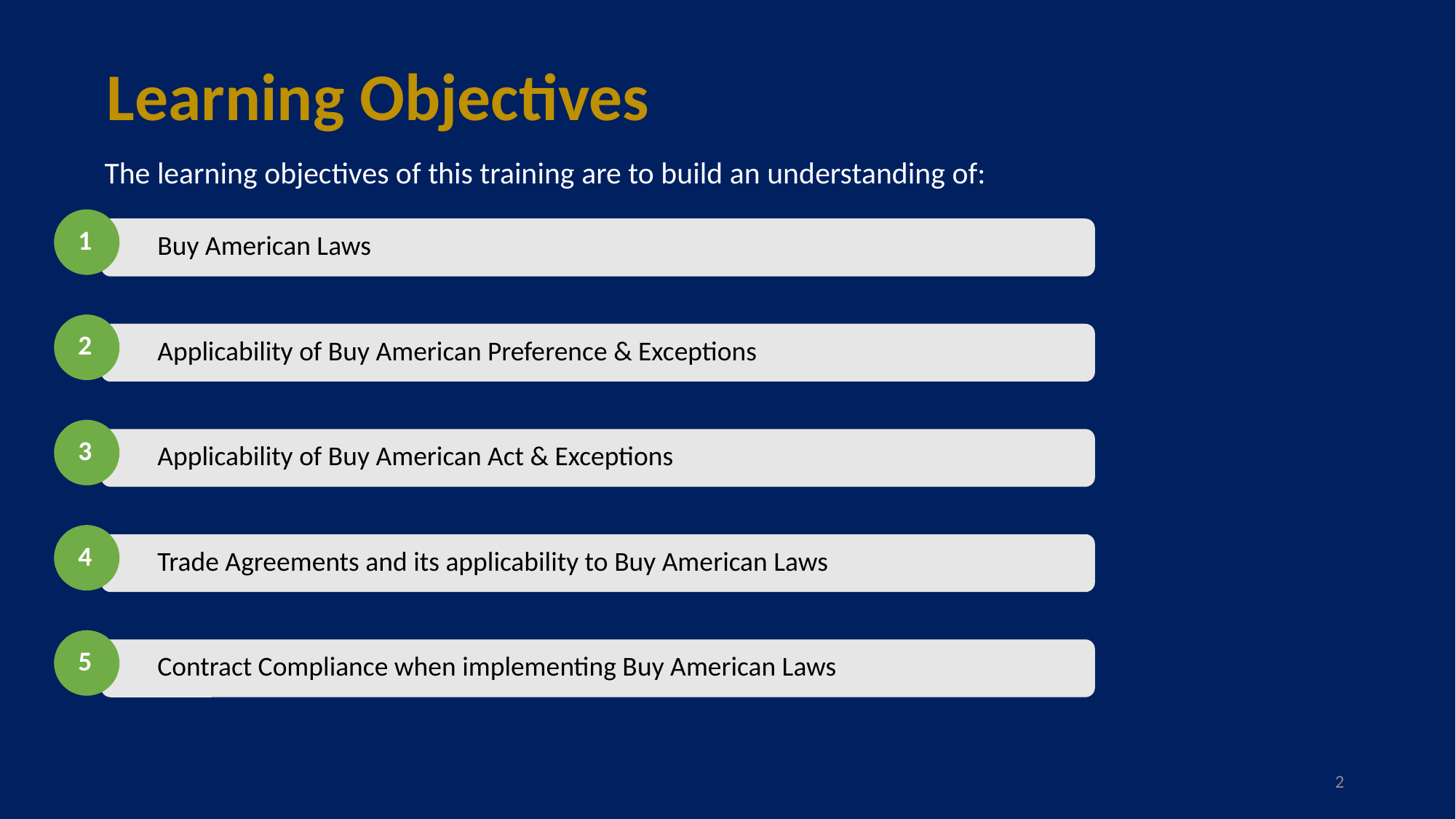

# Learning Objectives
The learning objectives of this training are to build an understanding of:

1

Buy American Laws

2

Applicability of Buy American Preference & Exceptions

3

Applicability of Buy American Act & Exceptions

4

Trade Agreements and its applicability to Buy American Laws

5

Contract Compliance when implementing Buy American Laws
2